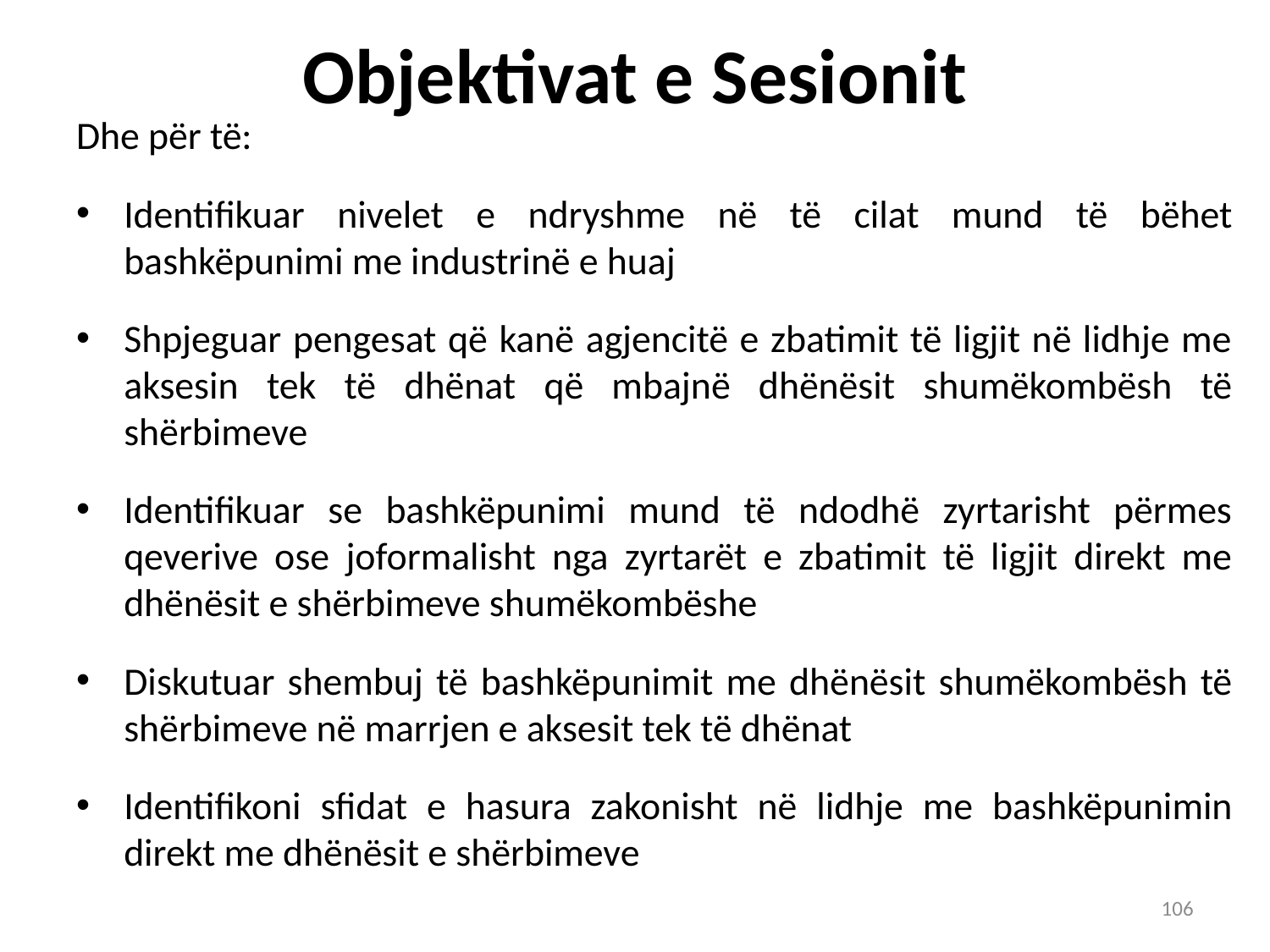

# Objektivat e Sesionit
Dhe për të:
Identifikuar nivelet e ndryshme në të cilat mund të bëhet bashkëpunimi me industrinë e huaj
Shpjeguar pengesat që kanë agjencitë e zbatimit të ligjit në lidhje me aksesin tek të dhënat që mbajnë dhënësit shumëkombësh të shërbimeve
Identifikuar se bashkëpunimi mund të ndodhë zyrtarisht përmes qeverive ose joformalisht nga zyrtarët e zbatimit të ligjit direkt me dhënësit e shërbimeve shumëkombëshe
Diskutuar shembuj të bashkëpunimit me dhënësit shumëkombësh të shërbimeve në marrjen e aksesit tek të dhënat
Identifikoni sfidat e hasura zakonisht në lidhje me bashkëpunimin direkt me dhënësit e shërbimeve
106